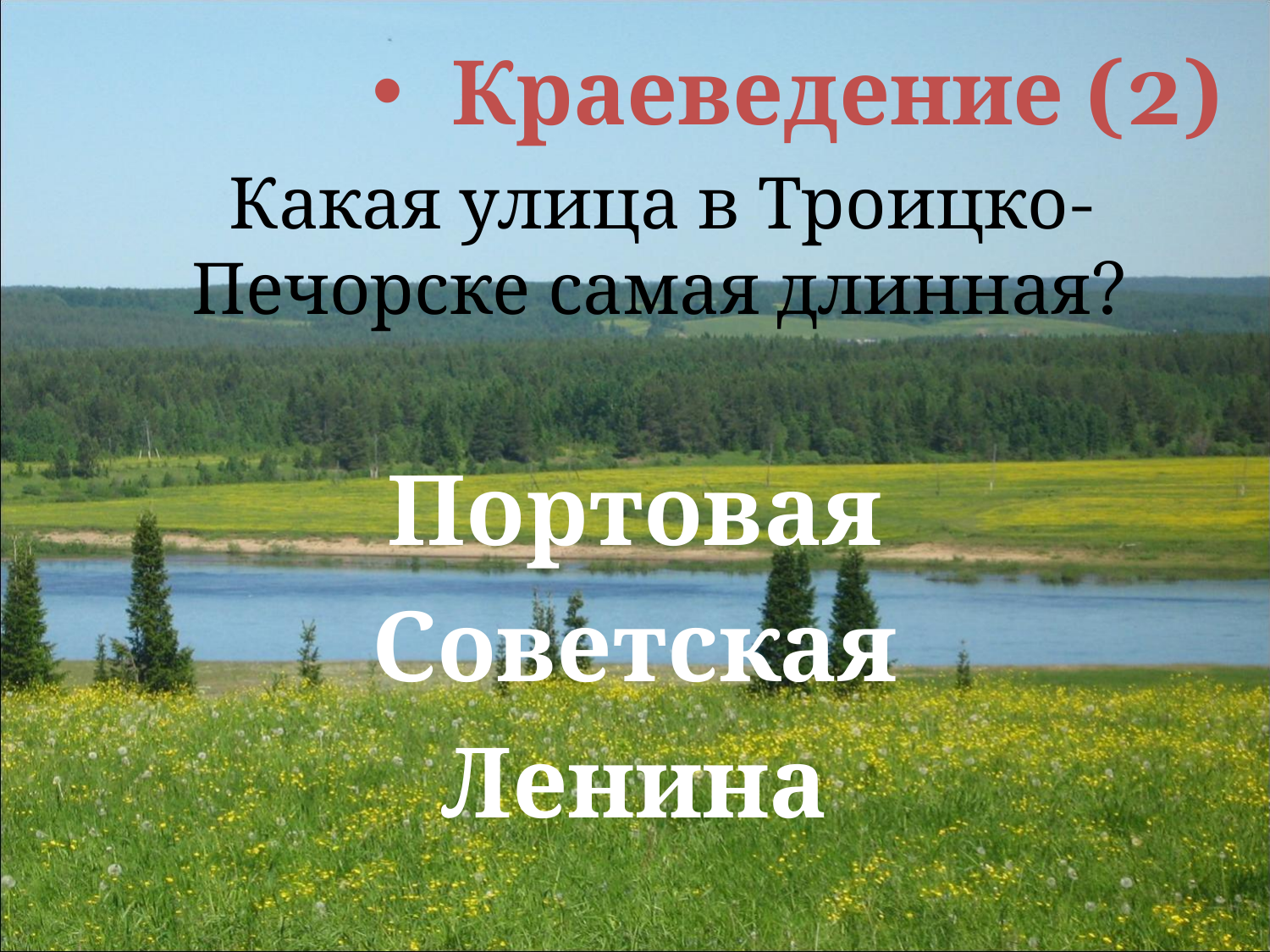

Краеведение (2)
   Какая улица в Троицко-Печорске самая длинная?

Портовая
Советская
Ленина